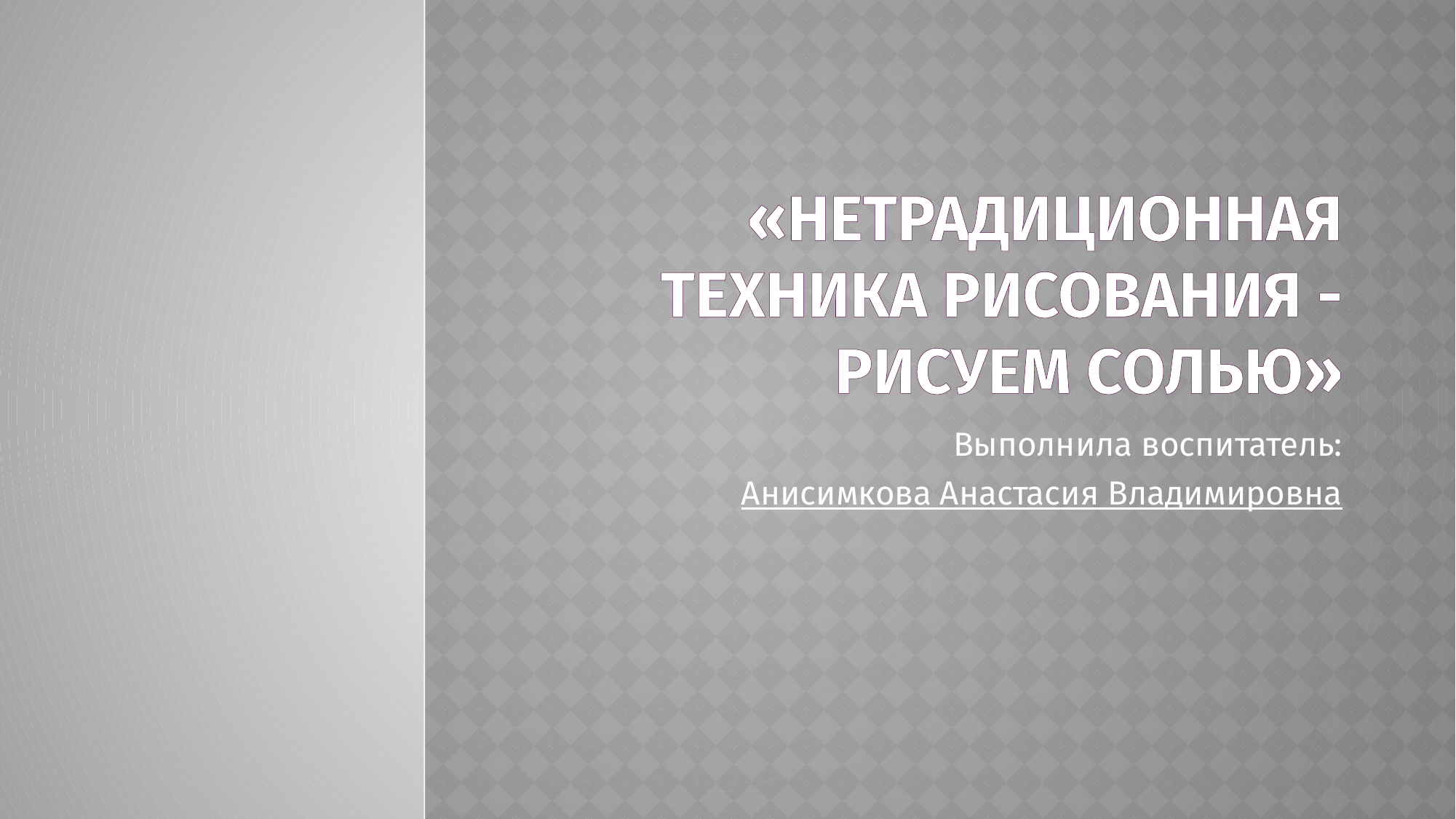

# «Нетрадиционная техника рисования - Рисуем солью»
Выполнила воспитатель:
Анисимкова Анастасия Владимировна